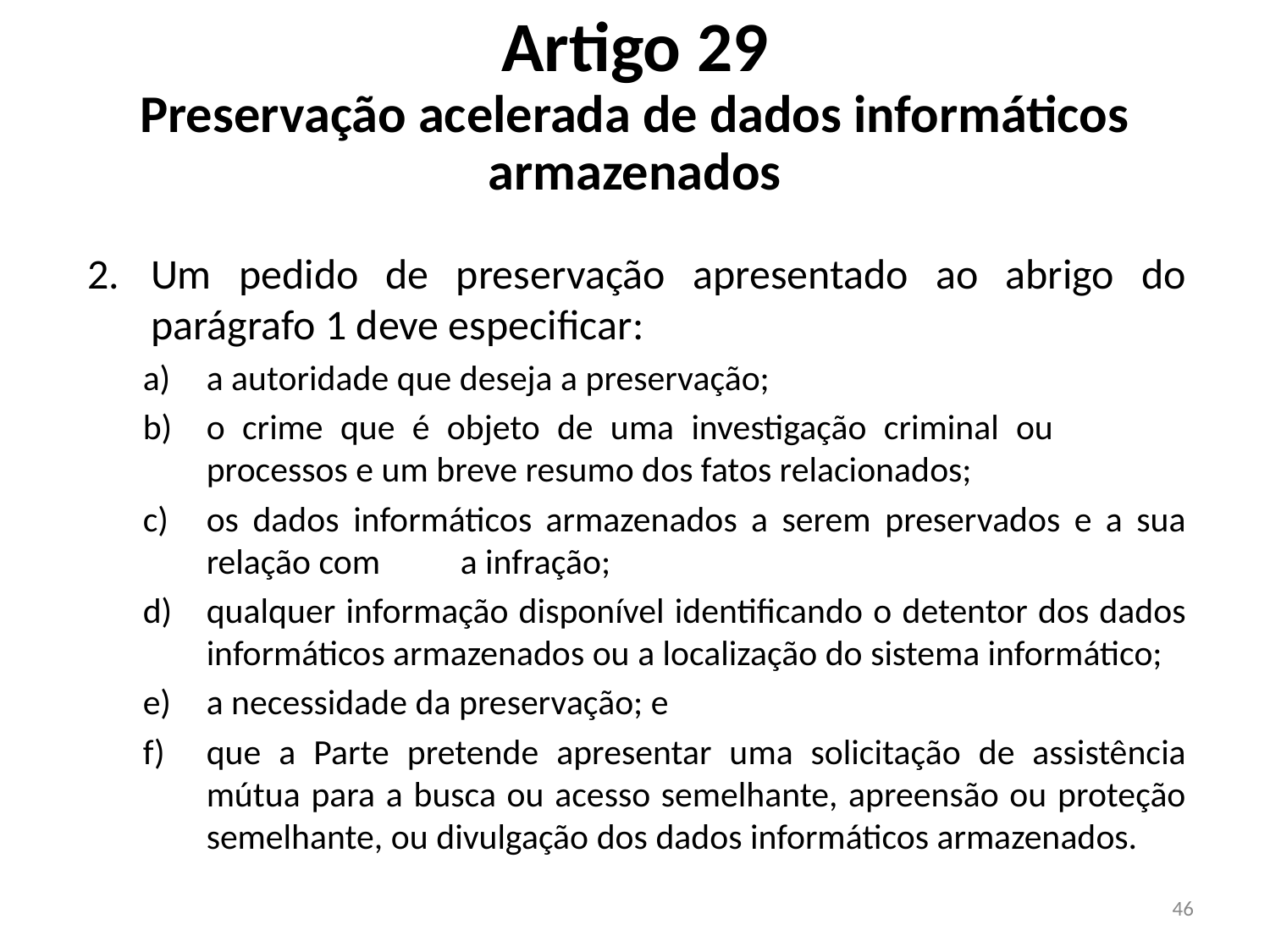

# Artigo 29 Preservação acelerada de dados informáticos armazenados
Um pedido de preservação apresentado ao abrigo do parágrafo 1 deve especificar:
a autoridade que deseja a preservação;
o crime que é objeto de uma investigação criminal ou 	processos e um breve resumo dos fatos relacionados;
os dados informáticos armazenados a serem preservados e a sua relação com 	a infração;
qualquer informação disponível identificando o detentor dos dados informáticos armazenados ou a localização do sistema informático;
a necessidade da preservação; e
que a Parte pretende apresentar uma solicitação de assistência mútua para a busca ou acesso semelhante, apreensão ou proteção semelhante, ou divulgação dos dados informáticos armazenados.
46